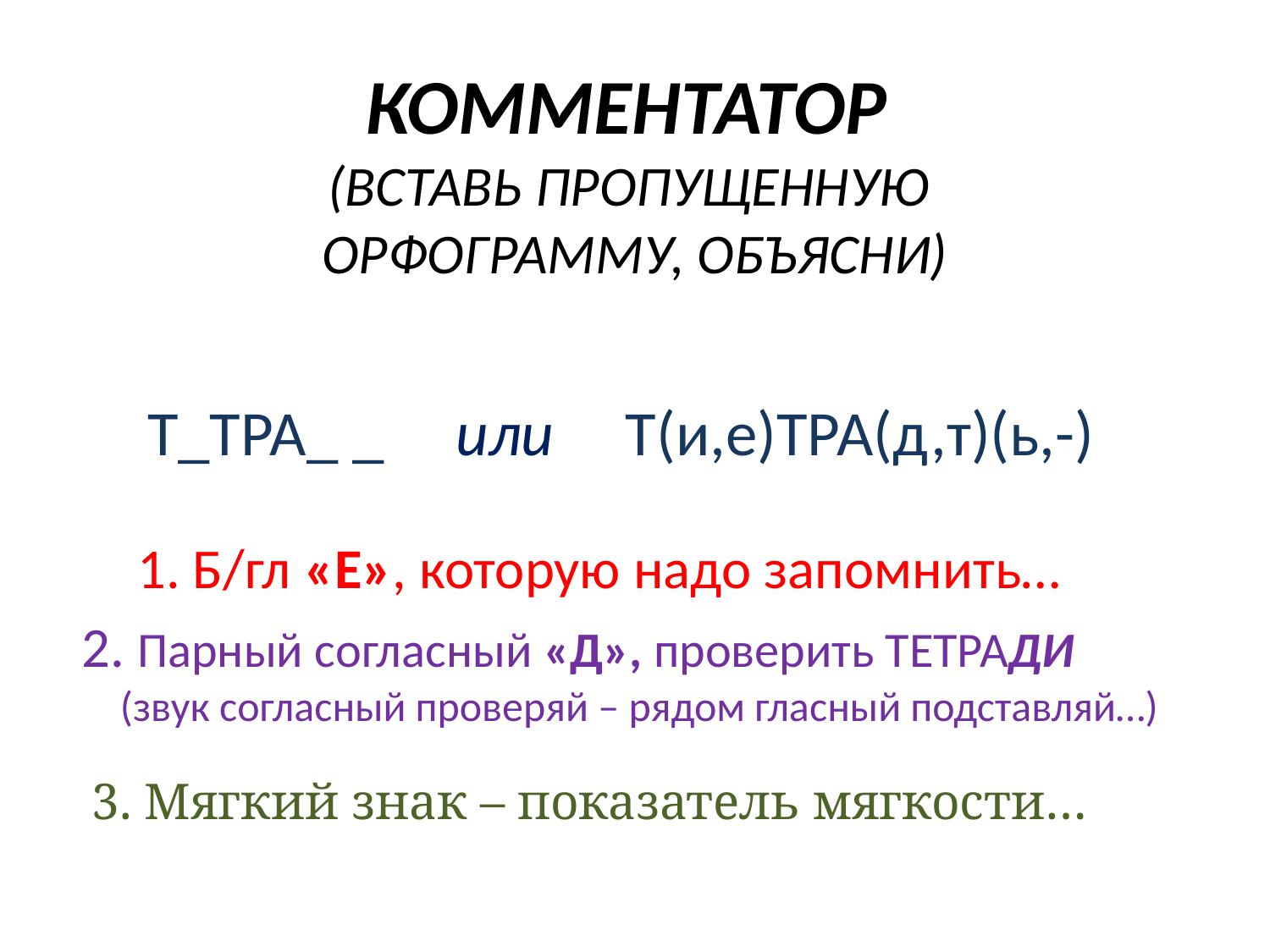

КОММЕНТАТОР
(ВСТАВЬ ПРОПУЩЕННУЮ
ОРФОГРАММУ, ОБЪЯСНИ)
Т_ТРА_ _     или     Т(и,е)ТРА(д,т)(ь,-)
1. Б/гл «Е», которую надо запомнить…
2. Парный согласный «Д», проверить ТЕТРАДИ
    (звук согласный проверяй – рядом гласный подставляй…)
3. Мягкий знак – показатель мягкости…